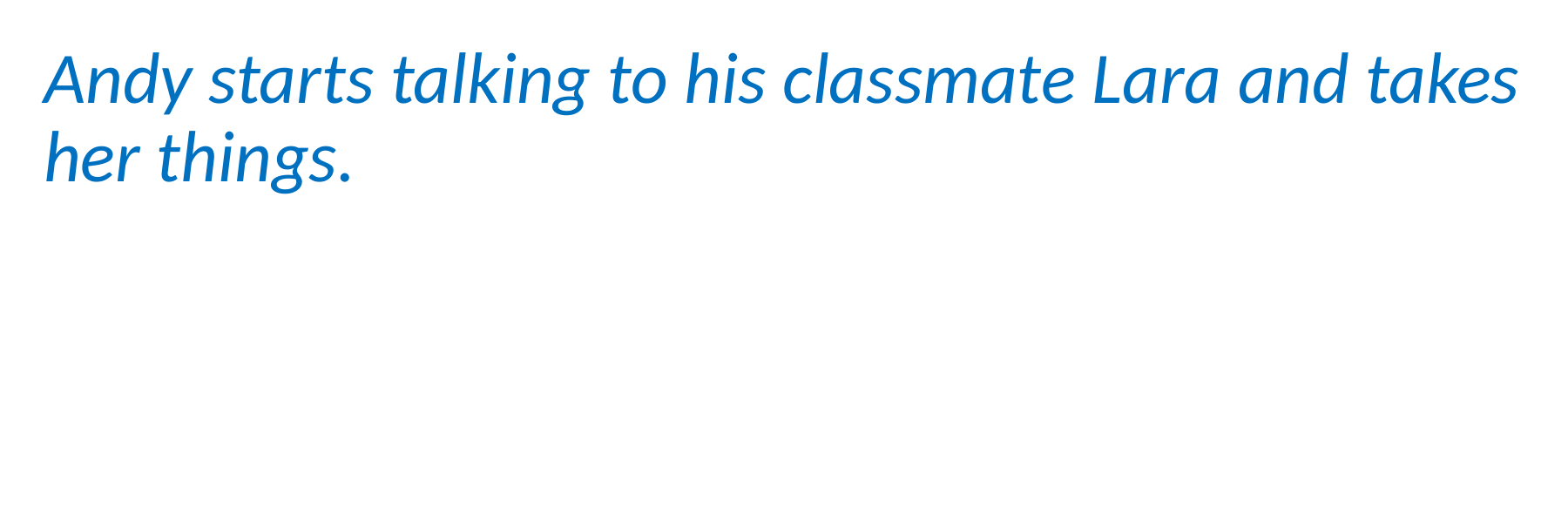

Andy starts talking to his classmate Lara and takes her things.